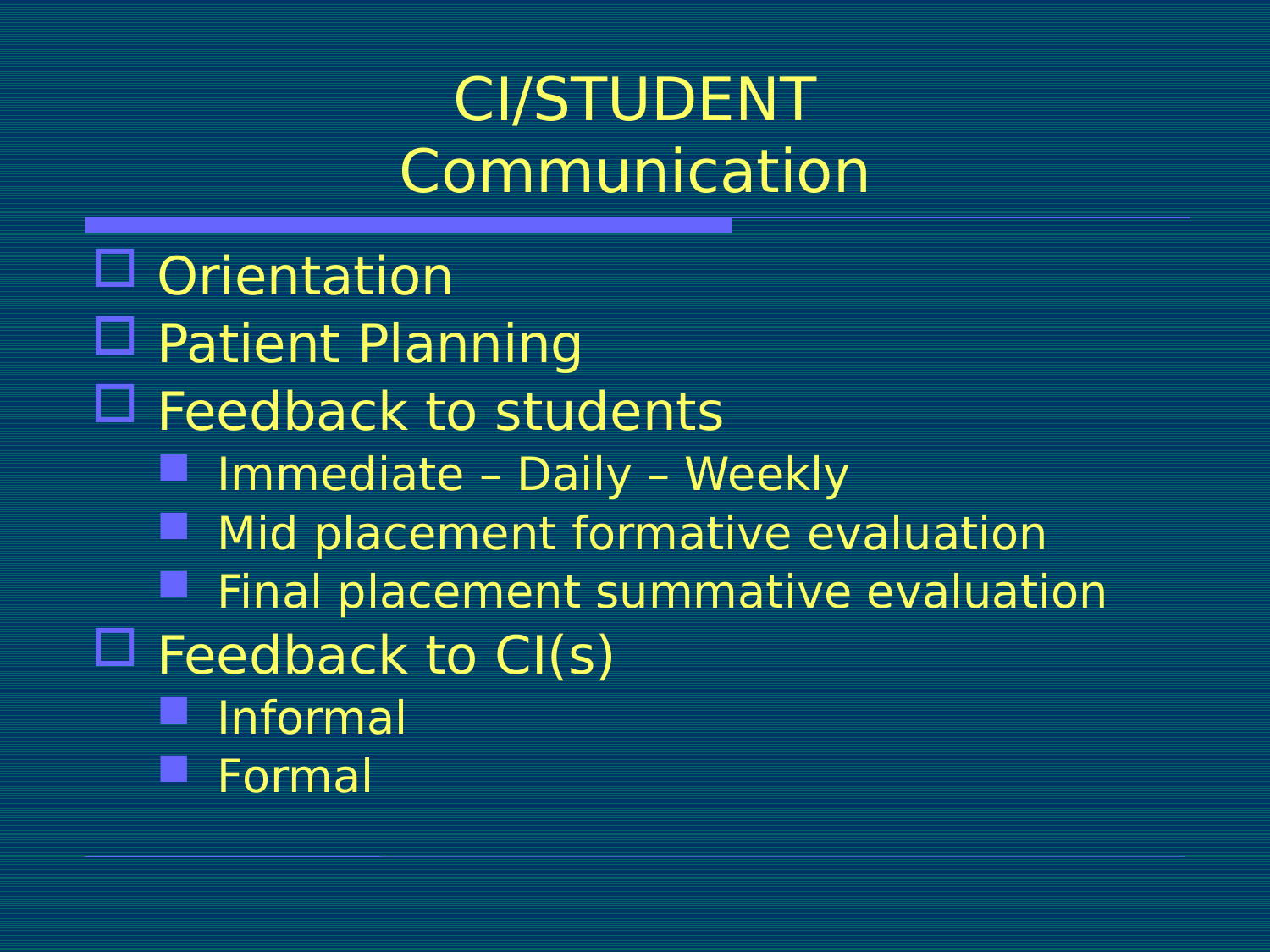

# CI/STUDENT Communication
Orientation
Patient Planning
Feedback to students
Immediate – Daily – Weekly
Mid placement formative evaluation
Final placement summative evaluation
Feedback to CI(s)
Informal
Formal